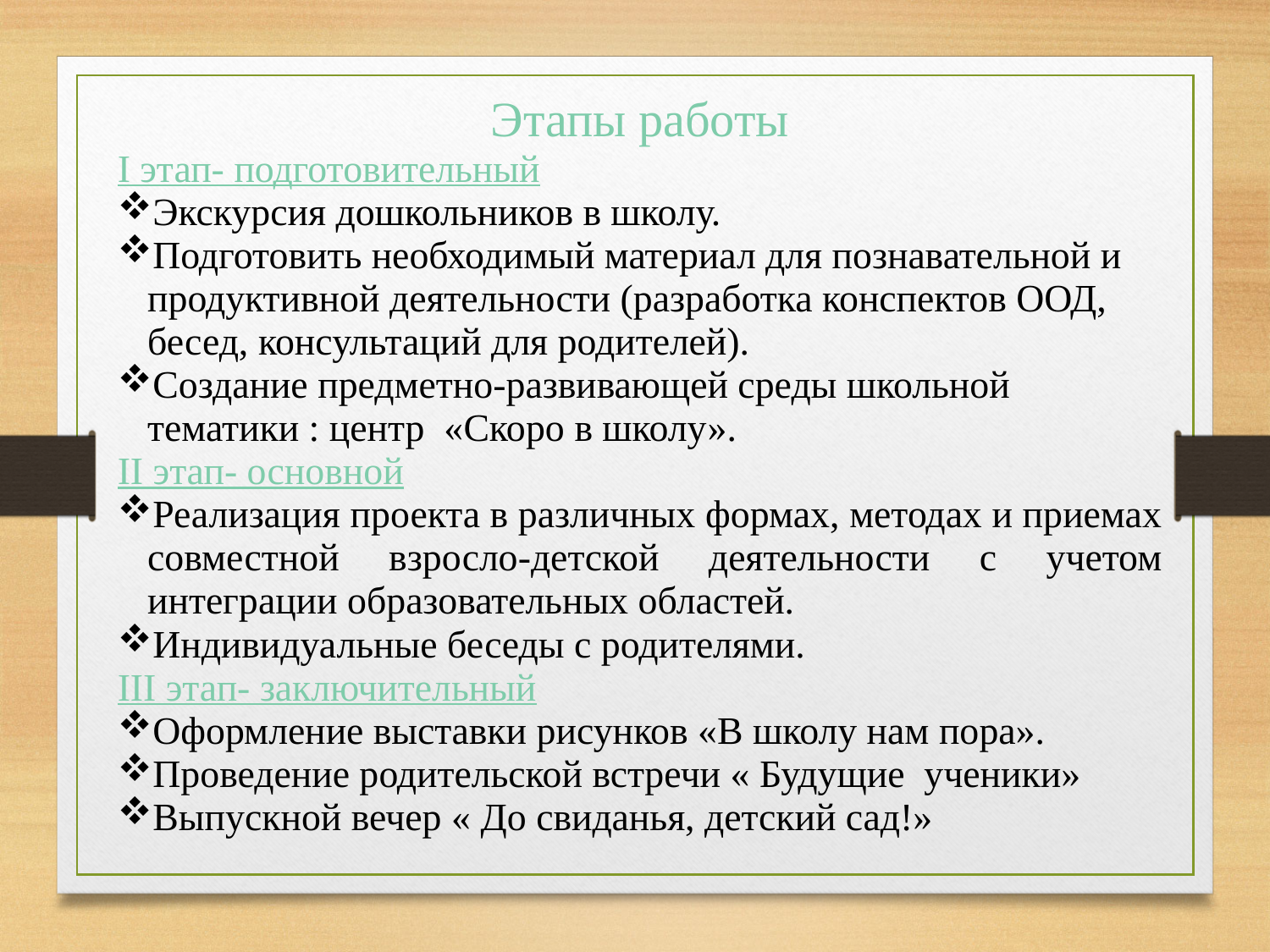

Этапы работы
I этап- подготовительный
Экскурсия дошкольников в школу.
Подготовить необходимый материал для познавательной и продуктивной деятельности (разработка конспектов ООД, бесед, консультаций для родителей).
Создание предметно-развивающей среды школьной тематики : центр  «Скоро в школу».
II этап- основной
Реализация проекта в различных формах, методах и приемах совместной взросло-детской деятельности с учетом интеграции образовательных областей.
Индивидуальные беседы с родителями.
III этап- заключительный
Оформление выставки рисунков «В школу нам пора».
Проведение родительской встречи « Будущие  ученики»
Выпускной вечер « До свиданья, детский сад!»